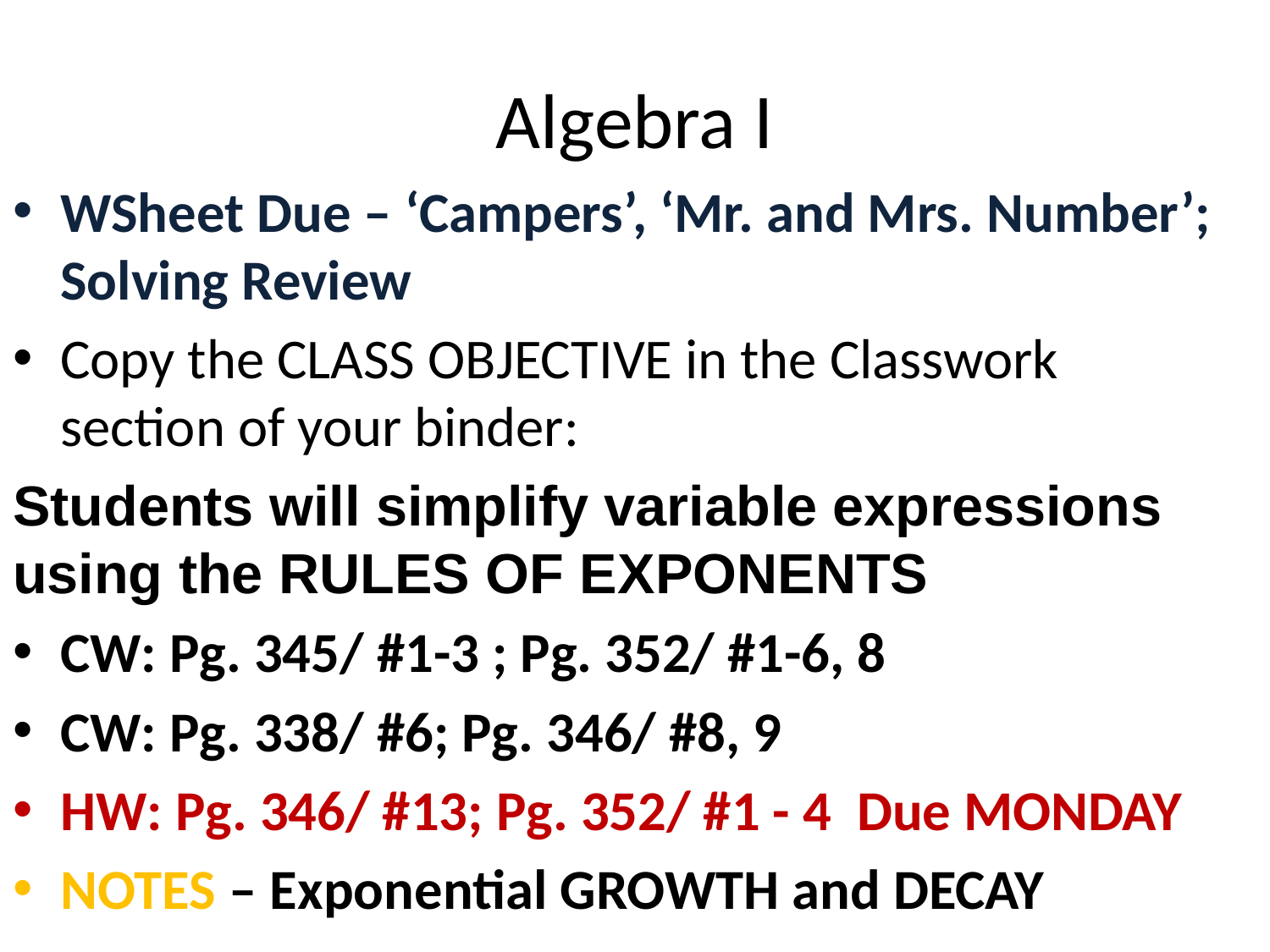

# Algebra I
WSheet Due – ‘Campers’, ‘Mr. and Mrs. Number’; Solving Review
Copy the CLASS OBJECTIVE in the Classwork section of your binder:
Students will simplify variable expressions using the RULES OF EXPONENTS
CW: Pg. 345/ #1-3 ; Pg. 352/ #1-6, 8
CW: Pg. 338/ #6; Pg. 346/ #8, 9
HW: Pg. 346/ #13; Pg. 352/ #1 - 4  Due MONDAY
NOTES – Exponential GROWTH and DECAY